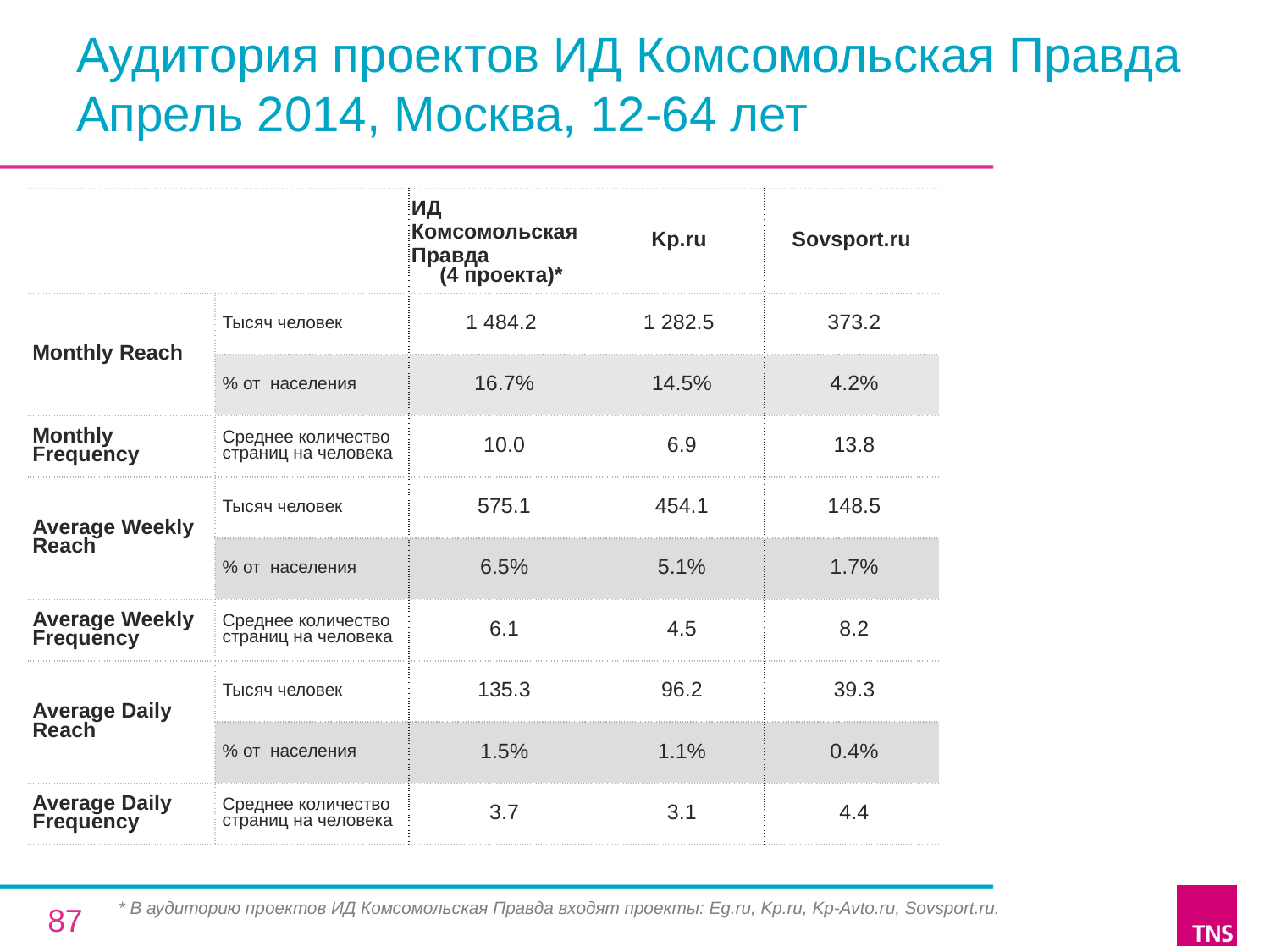

# Аудитория проектов ИД Комсомольская Правда Апрель 2014, Москва, 12-64 лет
|  |  | ИД Комсомольская Правда (4 проекта)\* | Kp.ru | Sovsport.ru |
| --- | --- | --- | --- | --- |
| Monthly Reach | Тысяч человек | 1 484.2 | 1 282.5 | 373.2 |
|  | % от населения | 16.7% | 14.5% | 4.2% |
| Monthly Frequency | Среднее количество страниц на человека | 10.0 | 6.9 | 13.8 |
| Average Weekly Reach | Тысяч человек | 575.1 | 454.1 | 148.5 |
|  | % от населения | 6.5% | 5.1% | 1.7% |
| Average Weekly Frequency | Среднее количество страниц на человека | 6.1 | 4.5 | 8.2 |
| Average Daily Reach | Тысяч человек | 135.3 | 96.2 | 39.3 |
|  | % от населения | 1.5% | 1.1% | 0.4% |
| Average Daily Frequency | Среднее количество страниц на человека | 3.7 | 3.1 | 4.4 |
* В аудиторию проектов ИД Комсомольская Правда входят проекты: Eg.ru, Kp.ru, Kp-Avto.ru, Sovsport.ru.
87